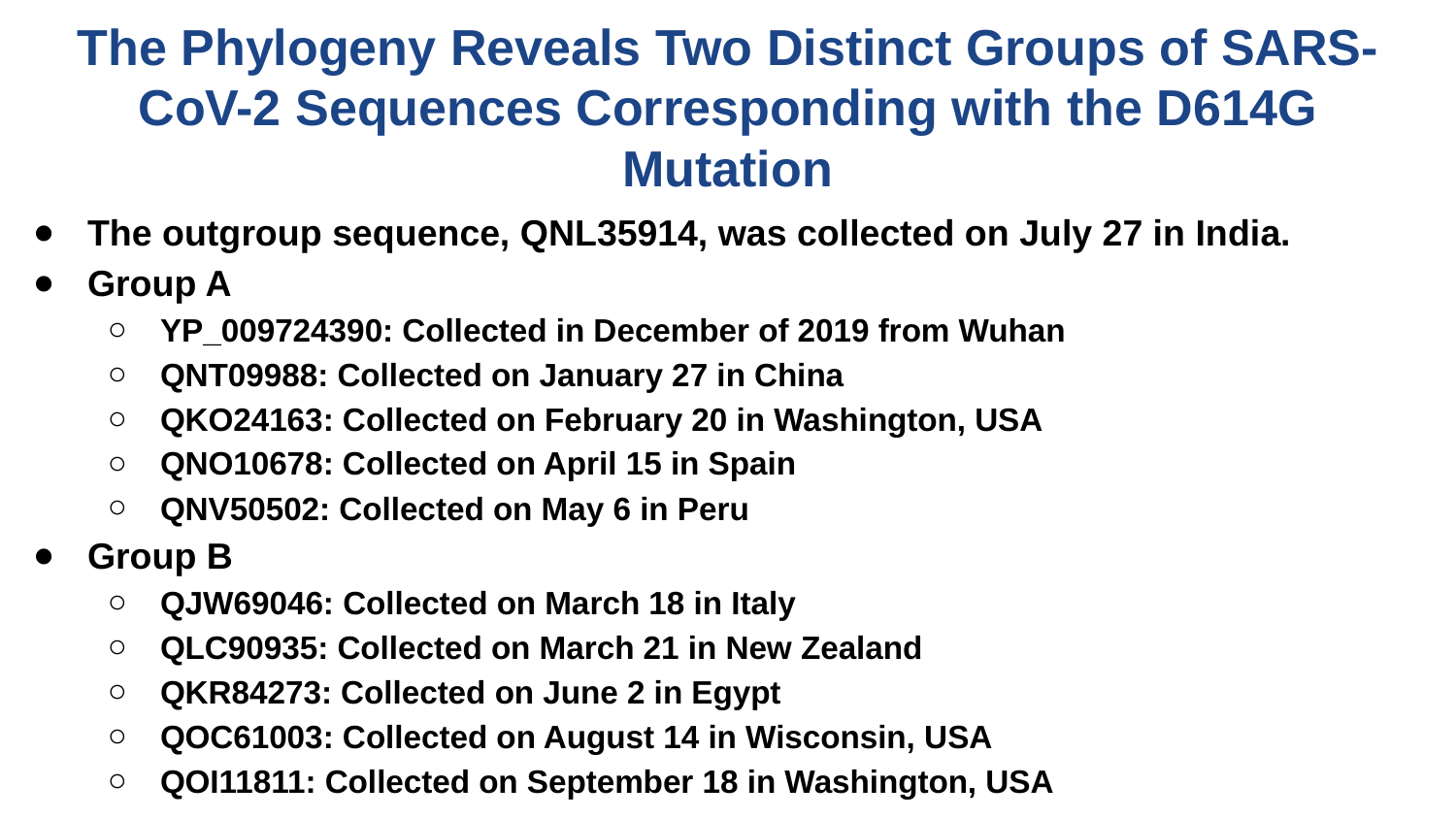

# The Phylogeny Reveals Two Distinct Groups of SARS-CoV-2 Sequences Corresponding with the D614G Mutation
The outgroup sequence, QNL35914, was collected on July 27 in India.
Group A
YP_009724390: Collected in December of 2019 from Wuhan
QNT09988: Collected on January 27 in China
QKO24163: Collected on February 20 in Washington, USA
QNO10678: Collected on April 15 in Spain
QNV50502: Collected on May 6 in Peru
Group B
QJW69046: Collected on March 18 in Italy
QLC90935: Collected on March 21 in New Zealand
QKR84273: Collected on June 2 in Egypt
QOC61003: Collected on August 14 in Wisconsin, USA
QOI11811: Collected on September 18 in Washington, USA